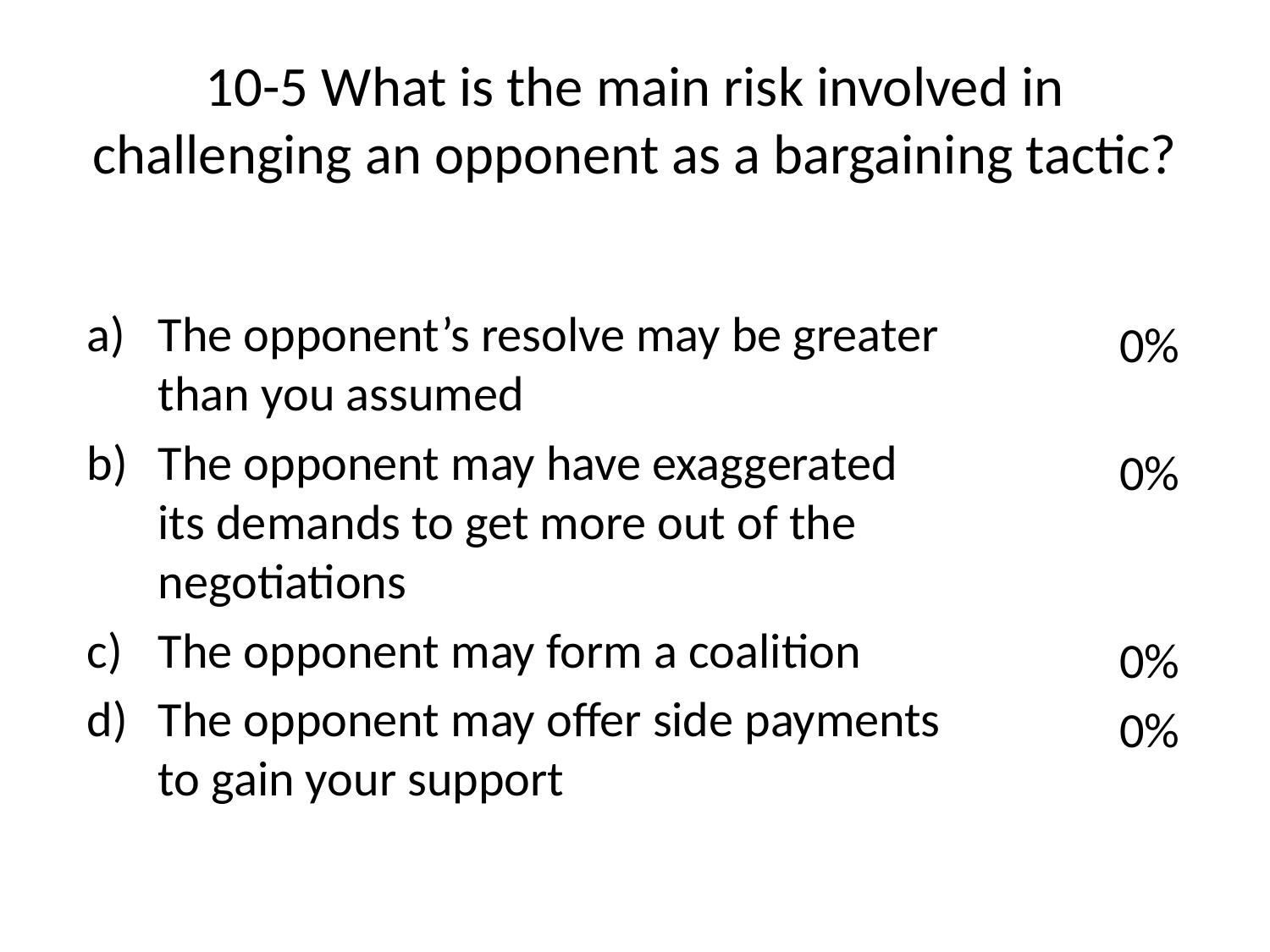

# 10-5 What is the main risk involved in challenging an opponent as a bargaining tactic?
The opponent’s resolve may be greater than you assumed
The opponent may have exaggerated its demands to get more out of the negotiations
The opponent may form a coalition
The opponent may offer side payments to gain your support
0%
0%
0%
0%